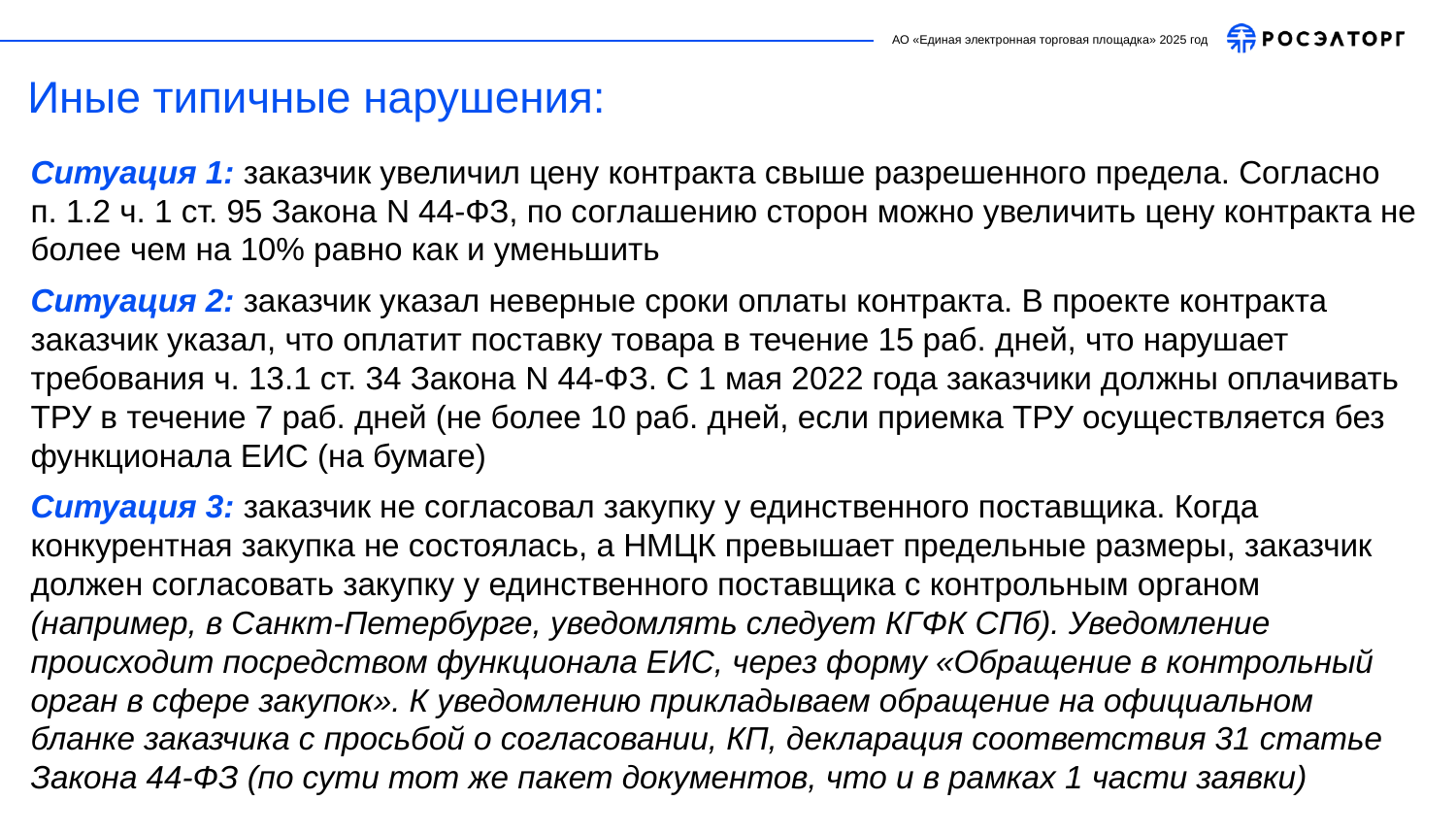

Иные типичные нарушения:
Ситуация 1: заказчик увеличил цену контракта свыше разрешенного предела. Согласно
п. 1.2 ч. 1 ст. 95 Закона N 44-ФЗ, по соглашению сторон можно увеличить цену контракта не более чем на 10% равно как и уменьшить

Ситуация 2: заказчик указал неверные сроки оплаты контракта. В проекте контракта заказчик указал, что оплатит поставку товара в течение 15 раб. дней, что нарушает требования ч. 13.1 ст. 34 Закона N 44-ФЗ. С 1 мая 2022 года заказчики должны оплачивать ТРУ в течение 7 раб. дней (не более 10 раб. дней, если приемка ТРУ осуществляется без функционала ЕИС (на бумаге)

Ситуация 3: заказчик не согласовал закупку у единственного поставщика. Когда конкурентная закупка не состоялась, а НМЦК превышает предельные размеры, заказчик должен согласовать закупку у единственного поставщика с контрольным органом (например, в Санкт-Петербурге, уведомлять следует КГФК СПб). Уведомление происходит посредством функционала ЕИС, через форму «Обращение в контрольный орган в сфере закупок». К уведомлению прикладываем обращение на официальном бланке заказчика с просьбой о согласовании, КП, декларация соответствия 31 статье Закона 44-ФЗ (по сути тот же пакет документов, что и в рамках 1 части заявки)